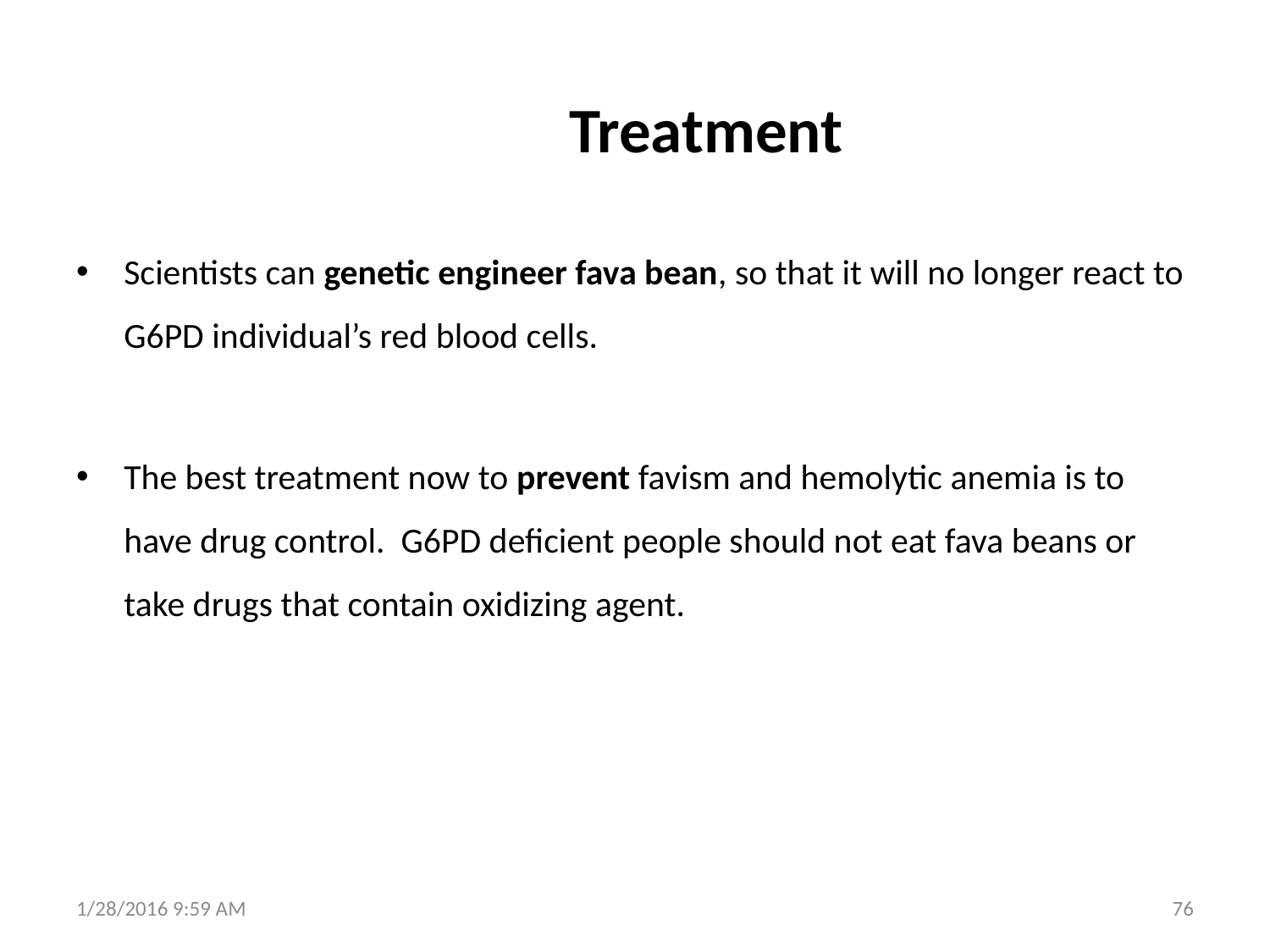

# Treatment
Scientists can genetic engineer fava bean, so that it will no longer react to G6PD individual’s red blood cells.

The best treatment now to prevent favism and hemolytic anemia is to have drug control.  G6PD deficient people should not eat fava beans or take drugs that contain oxidizing agent.
1/28/2016 9:59 AM
76